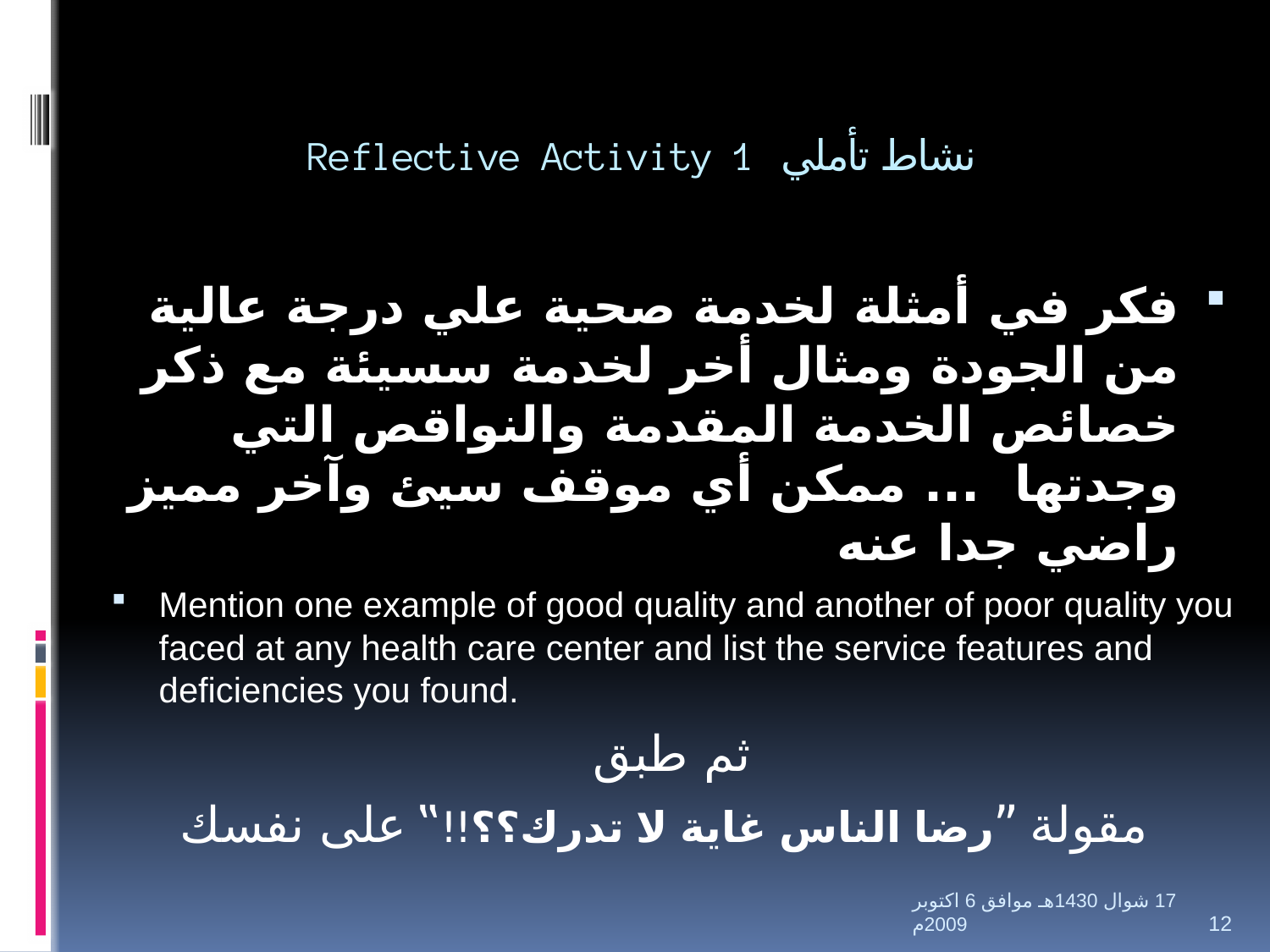

# نشاط تأملي  Reflective Activity 1
فكر في أمثلة لخدمة صحية علي درجة عالية من الجودة ومثال أخر لخدمة سسيئة مع ذكر خصائص الخدمة المقدمة والنواقص التي وجدتها  ... ممكن أي موقف سيئ وآخر مميز راضي جدا عنه
Mention one example of good quality and another of poor quality you faced at any health care center and list the service features and deficiencies you found.
ثم طبق
مقولة ”رضا الناس غاية لا تدرك؟؟!!“ على نفسك
17 شوال 1430هـ موافق 6 اكتوبر 2009م
12